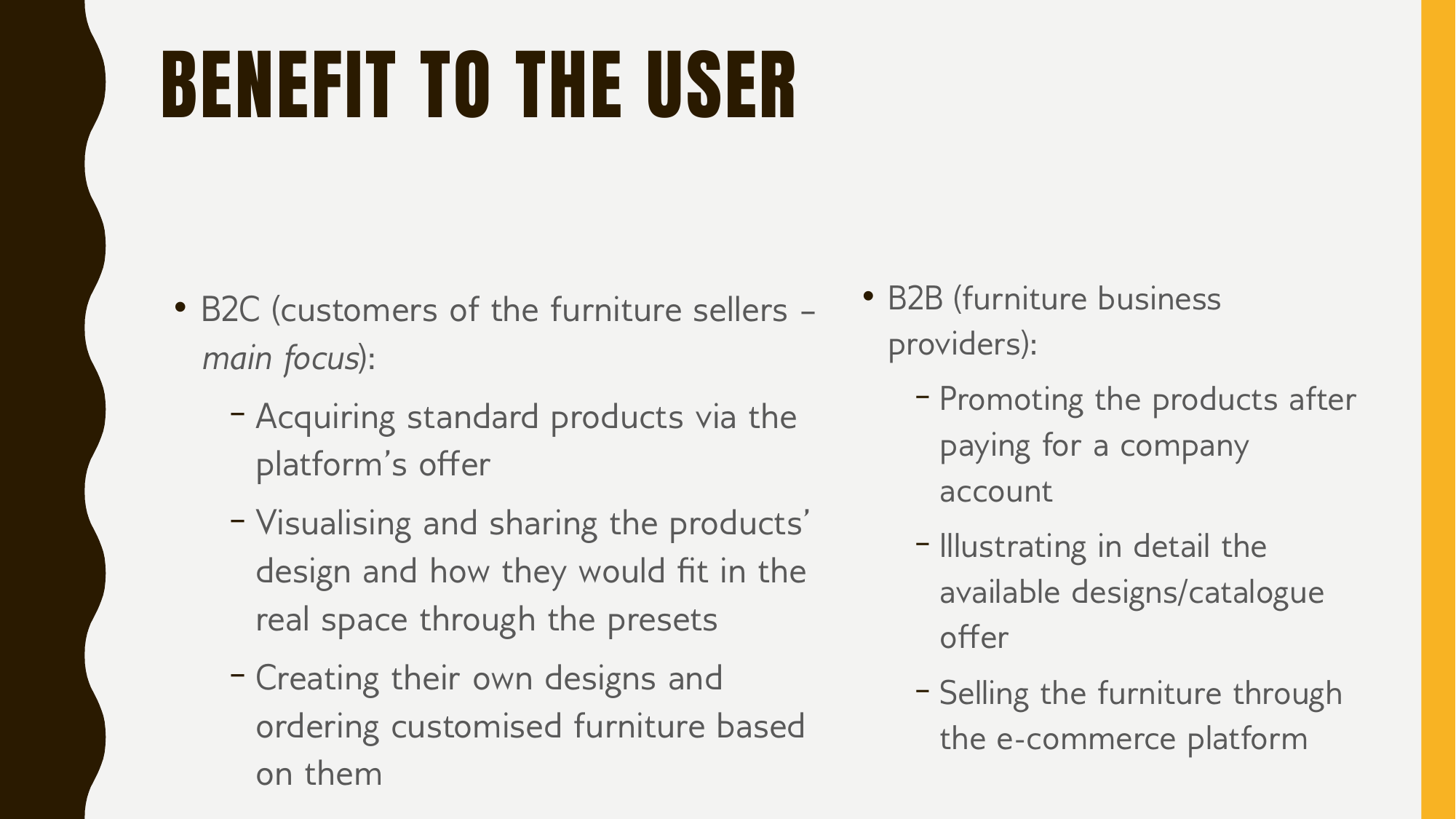

# Benefit to the user
B2B (furniture business providers):
Promoting the products after paying for a company account
Illustrating in detail the available designs/catalogue offer
Selling the furniture through the e-commerce platform

B2C (customers of the furniture sellers – main focus):
Acquiring standard products via the platform’s offer
Visualising and sharing the products’ design and how they would fit in the real space through the presets
Creating their own designs and ordering customised furniture based on them